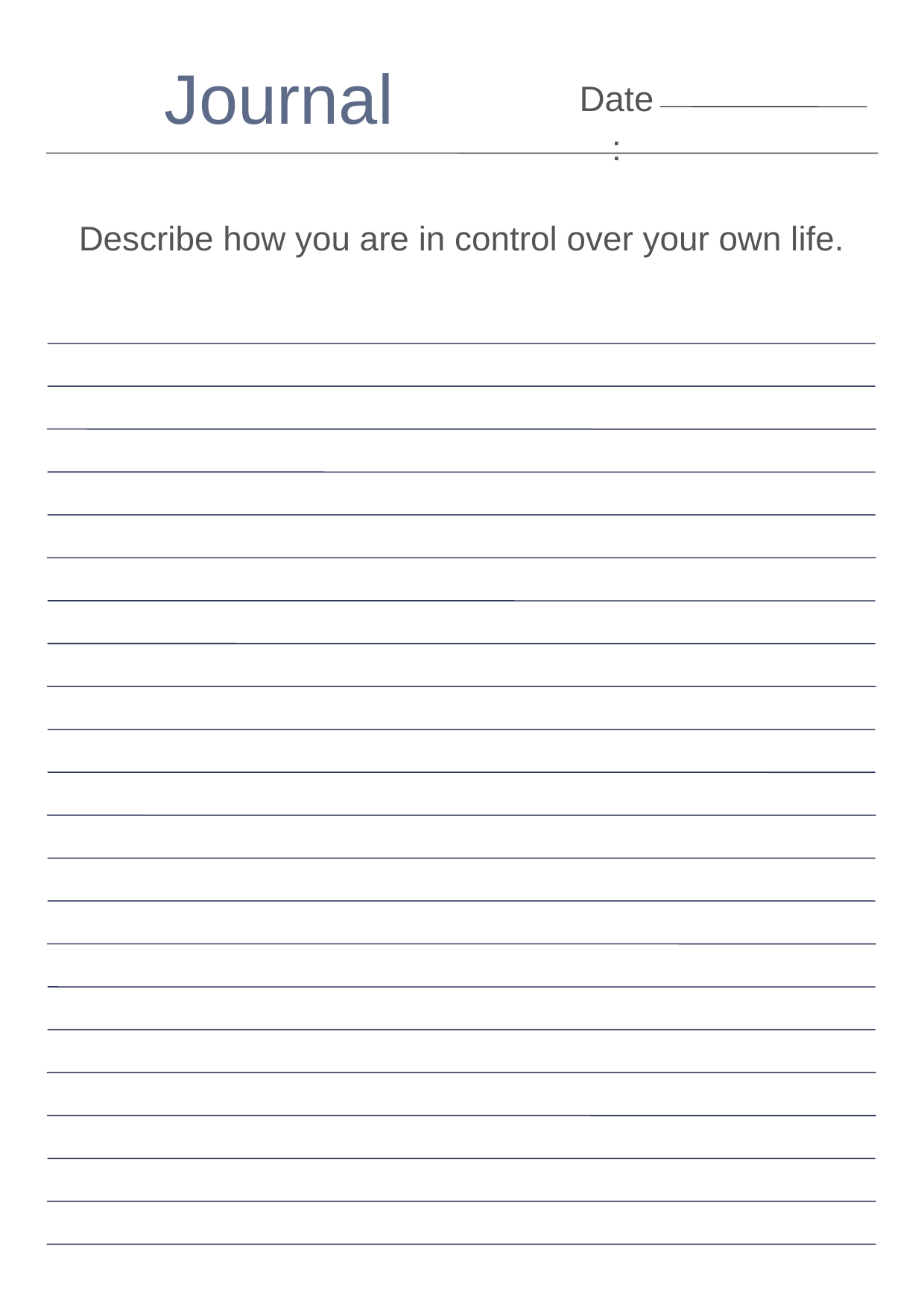

Journal
Date:

Describe how you are in control over your own life.